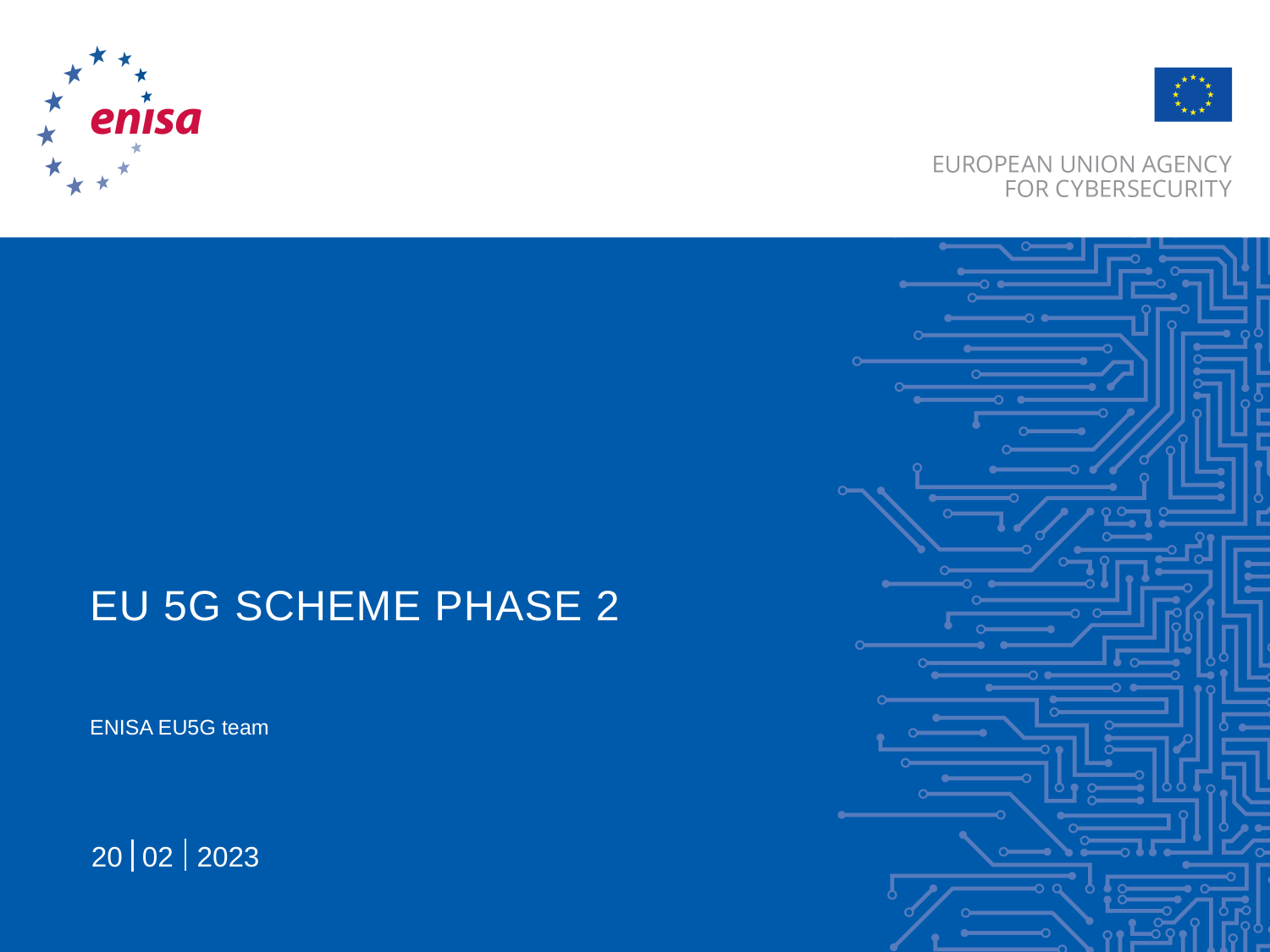

EU 5G Scheme Phase 2

ENISA EU5G team

2023
02
20